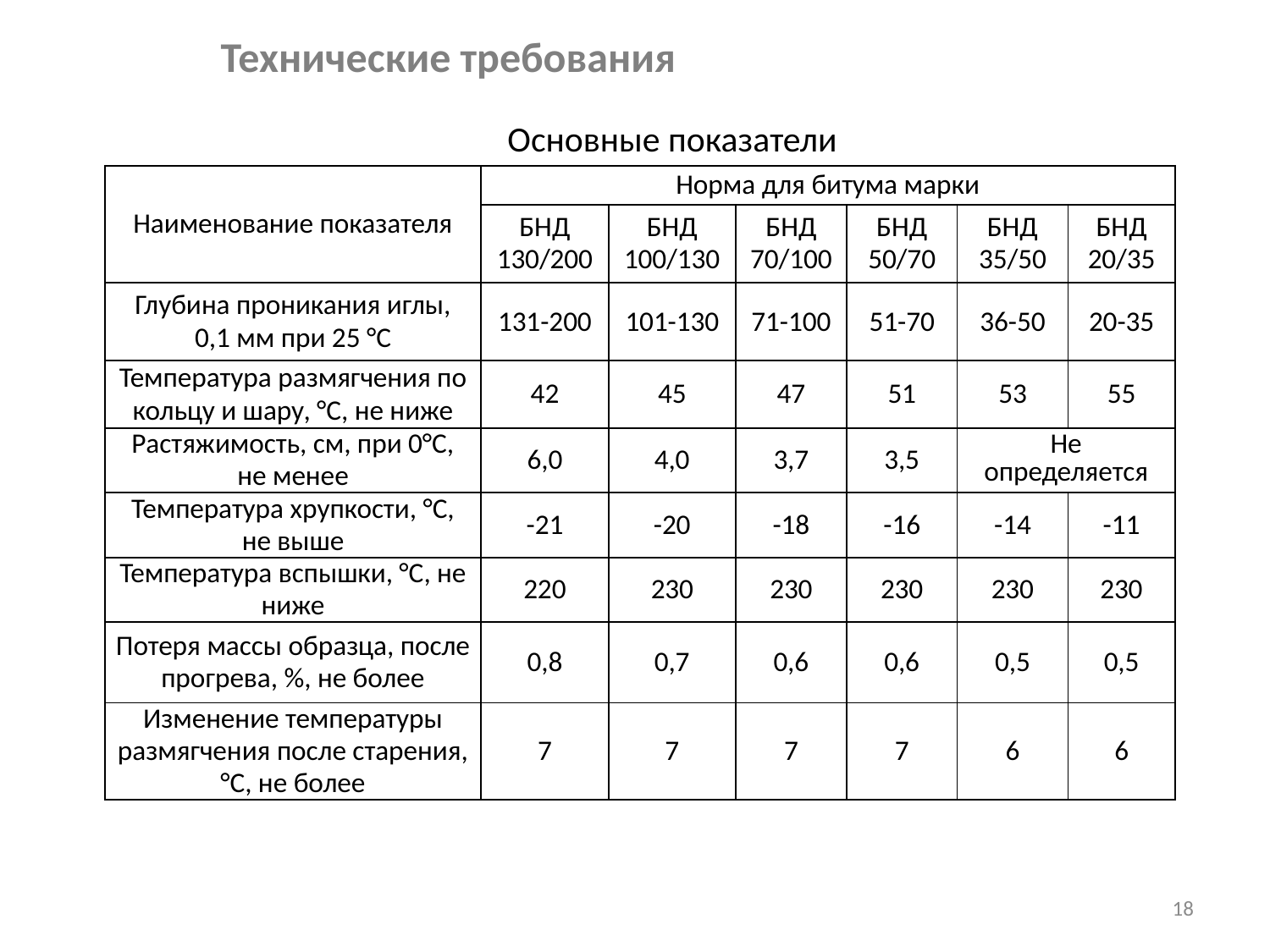

# Технические требования
Основные показатели
| Наименование показателя | Норма для битума марки |  |  |  |  |  |
| --- | --- | --- | --- | --- | --- | --- |
|  | БНД 130/200 | БНД 100/130 | БНД 70/100 | БНД 50/70 | БНД 35/50 | БНД 20/35 |
| Глубина проникания иглы, 0,1 мм при 25 °С | 131-200 | 101-130 | 71-100 | 51-70 | 36-50 | 20-35 |
| Температура размягчения по кольцу и шару, °С, не ниже | 42 | 45 | 47 | 51 | 53 | 55 |
| Растяжимость, см, при 0°С, не менее | 6,0 | 4,0 | 3,7 | 3,5 | Не определяется |  |
| Температура хрупкости, °С, не выше | -21 | -20 | -18 | -16 | -14 | -11 |
| Температура вспышки, °С, не ниже | 220 | 230 | 230 | 230 | 230 | 230 |
| Потеря массы образца, после прогрева, %, не более | 0,8 | 0,7 | 0,6 | 0,6 | 0,5 | 0,5 |
| Изменение температуры размягчения после старения, °С, не более | 7 | 7 | 7 | 7 | 6 | 6 |
18